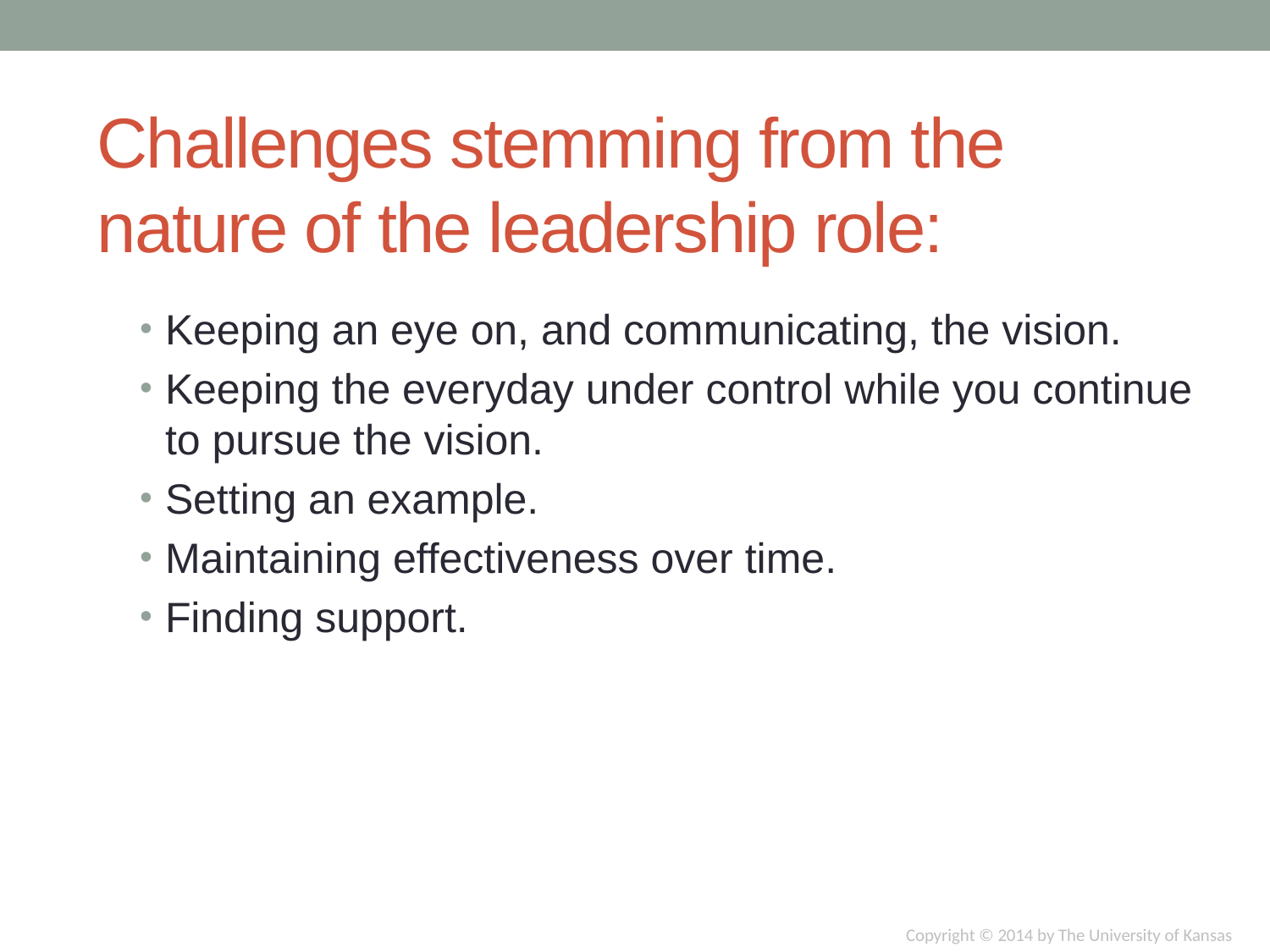

# Challenges stemming from the nature of the leadership role:
Keeping an eye on, and communicating, the vision.
Keeping the everyday under control while you continue to pursue the vision.
Setting an example.
Maintaining effectiveness over time.
Finding support.